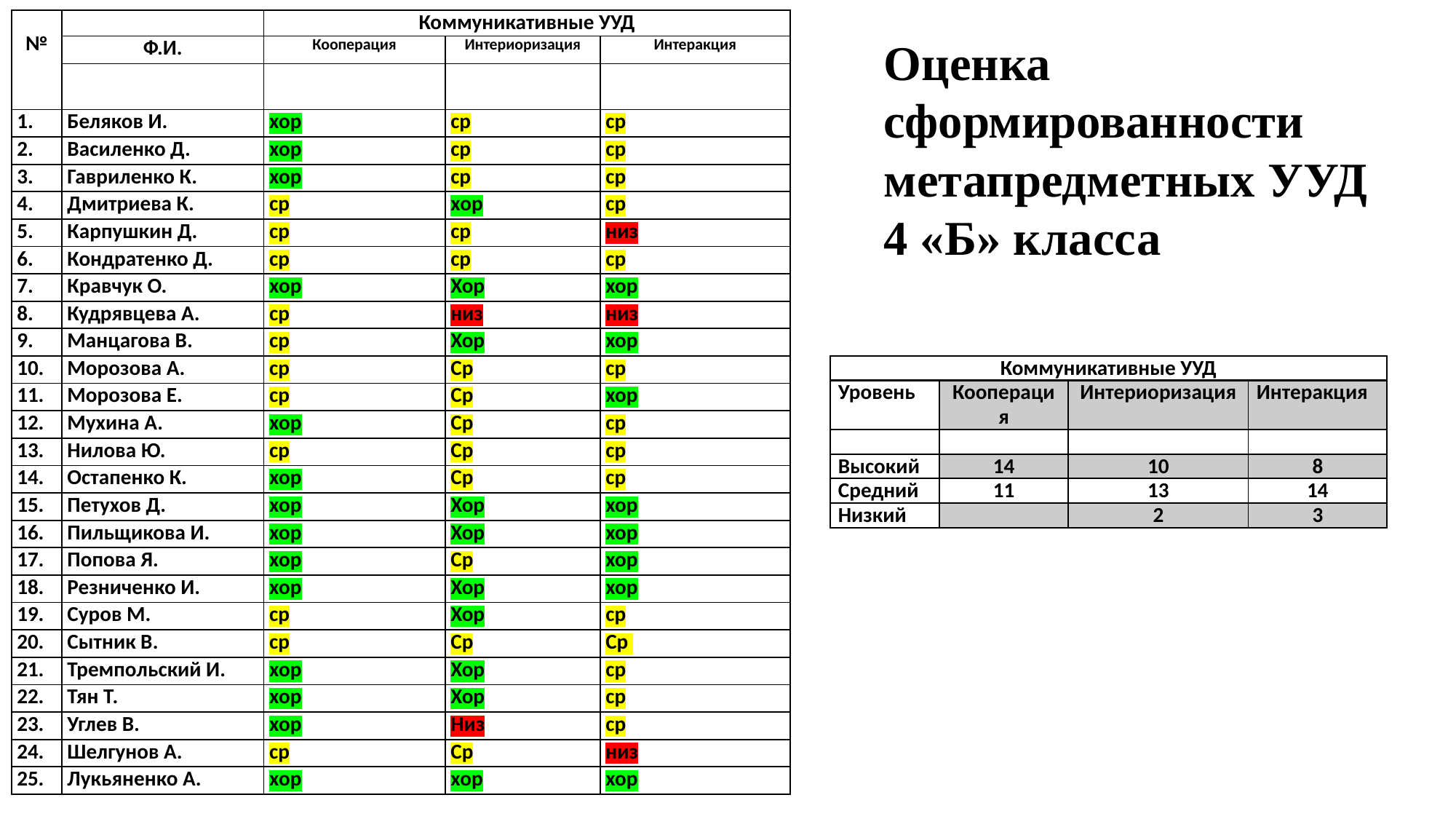

| № |  | Коммуникативные УУД |  |  |
| --- | --- | --- | --- | --- |
|  | Ф.И. | Кооперация | Интериоризация | Интеракция |
|  |  |  |  |  |
| 1. | Беляков И. | хор | ср | ср |
| 2. | Василенко Д. | хор | ср | ср |
| 3. | Гавриленко К. | хор | ср | ср |
| 4. | Дмитриева К. | ср | хор | ср |
| 5. | Карпушкин Д. | ср | ср | низ |
| 6. | Кондратенко Д. | ср | ср | ср |
| 7. | Кравчук О. | хор | Хор | хор |
| 8. | Кудрявцева А. | ср | низ | низ |
| 9. | Манцагова В. | ср | Хор | хор |
| 10. | Морозова А. | ср | Ср | ср |
| 11. | Морозова Е. | ср | Ср | хор |
| 12. | Мухина А. | хор | Ср | ср |
| 13. | Нилова Ю. | ср | Ср | ср |
| 14. | Остапенко К. | хор | Ср | ср |
| 15. | Петухов Д. | хор | Хор | хор |
| 16. | Пильщикова И. | хор | Хор | хор |
| 17. | Попова Я. | хор | Ср | хор |
| 18. | Резниченко И. | хор | Хор | хор |
| 19. | Суров М. | ср | Хор | ср |
| 20. | Сытник В. | ср | Ср | Ср |
| 21. | Тремпольский И. | хор | Хор | ср |
| 22. | Тян Т. | хор | Хор | ср |
| 23. | Углев В. | хор | Низ | ср |
| 24. | Шелгунов А. | ср | Ср | низ |
| 25. | Лукьяненко А. | хор | хор | хор |
Оценка сформированности метапредметных УУД 4 «Б» класса
| Коммуникативные УУД |  |  |  |
| --- | --- | --- | --- |
| Уровень | Кооперация | Интериоризация | Интеракция |
|  |  |  |  |
| Высокий | 14 | 10 | 8 |
| Средний | 11 | 13 | 14 |
| Низкий |  | 2 | 3 |